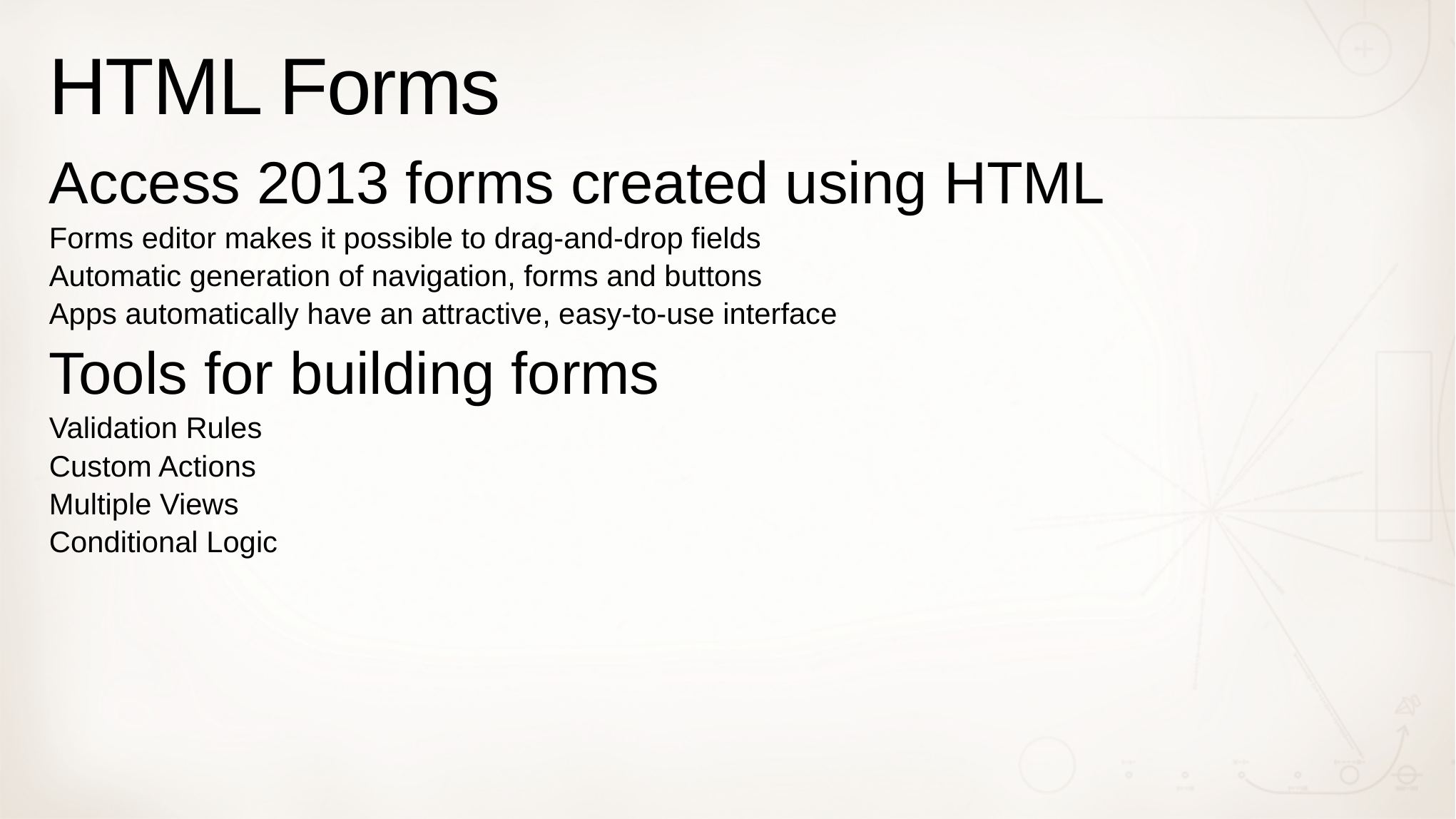

# HTML Forms
Access 2013 forms created using HTML
Forms editor makes it possible to drag-and-drop fields
Automatic generation of navigation, forms and buttons
Apps automatically have an attractive, easy-to-use interface
Tools for building forms
Validation Rules
Custom Actions
Multiple Views
Conditional Logic